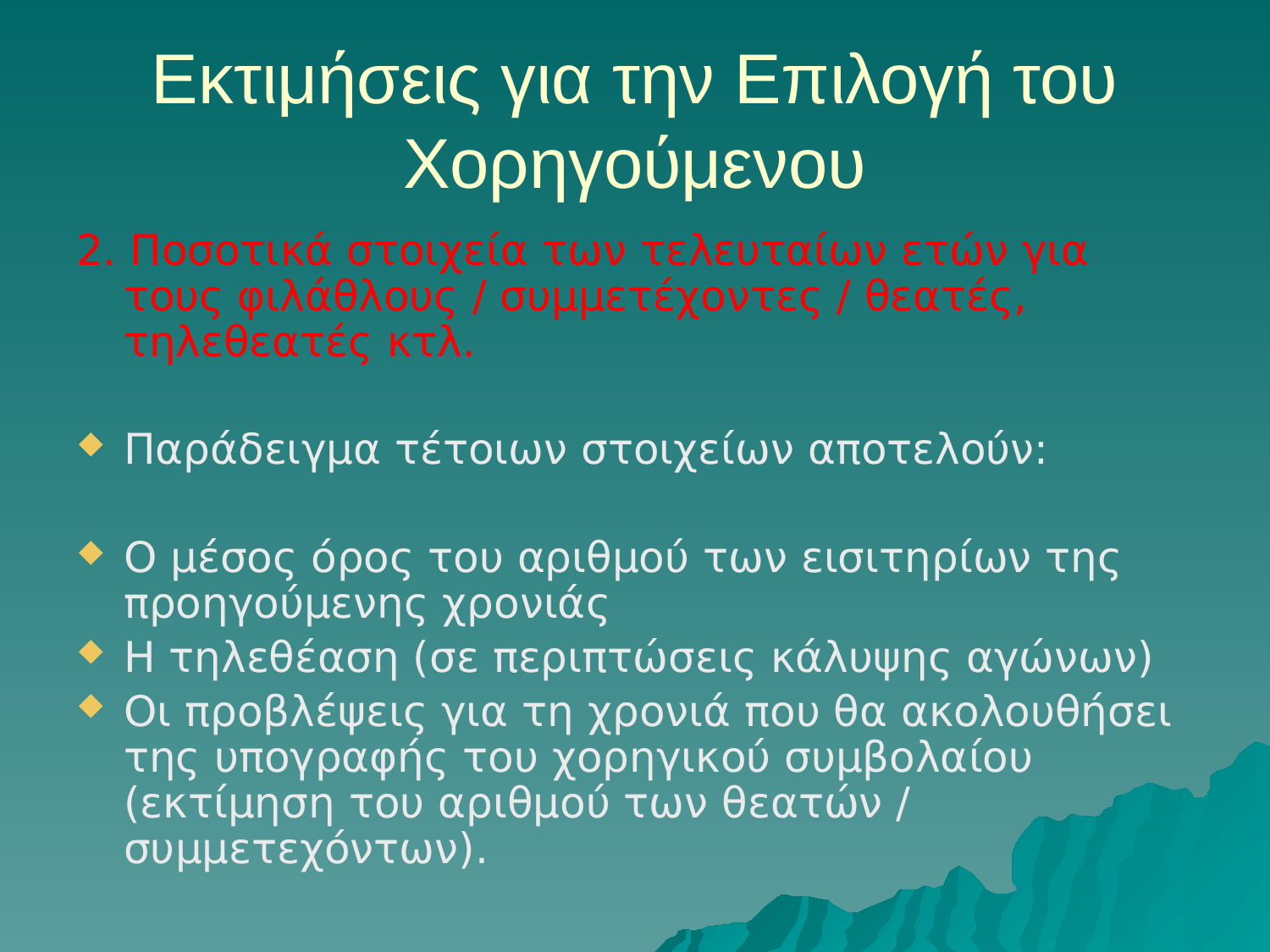

# Εκτιμήσεις για την Επιλογή του Χορηγούμενου
2. Ποσοτικά στοιχεία των τελευταίων ετών για τους φιλάθλους / συμμετέχοντες / θεατές, τηλεθεατές κτλ.

Παράδειγμα τέτοιων στοιχείων αποτελούν:

Ο μέσος όρος του αριθμού των εισιτηρίων της προηγούμενης χρονιάς
Η τηλεθέαση (σε περιπτώσεις κάλυψης αγώνων)
Οι προβλέψεις για τη χρονιά που θα ακολουθήσει της υπογραφής του χορηγικού συμβολαίου  (εκτίμηση του αριθμού των θεατών / συμμετεχόντων).